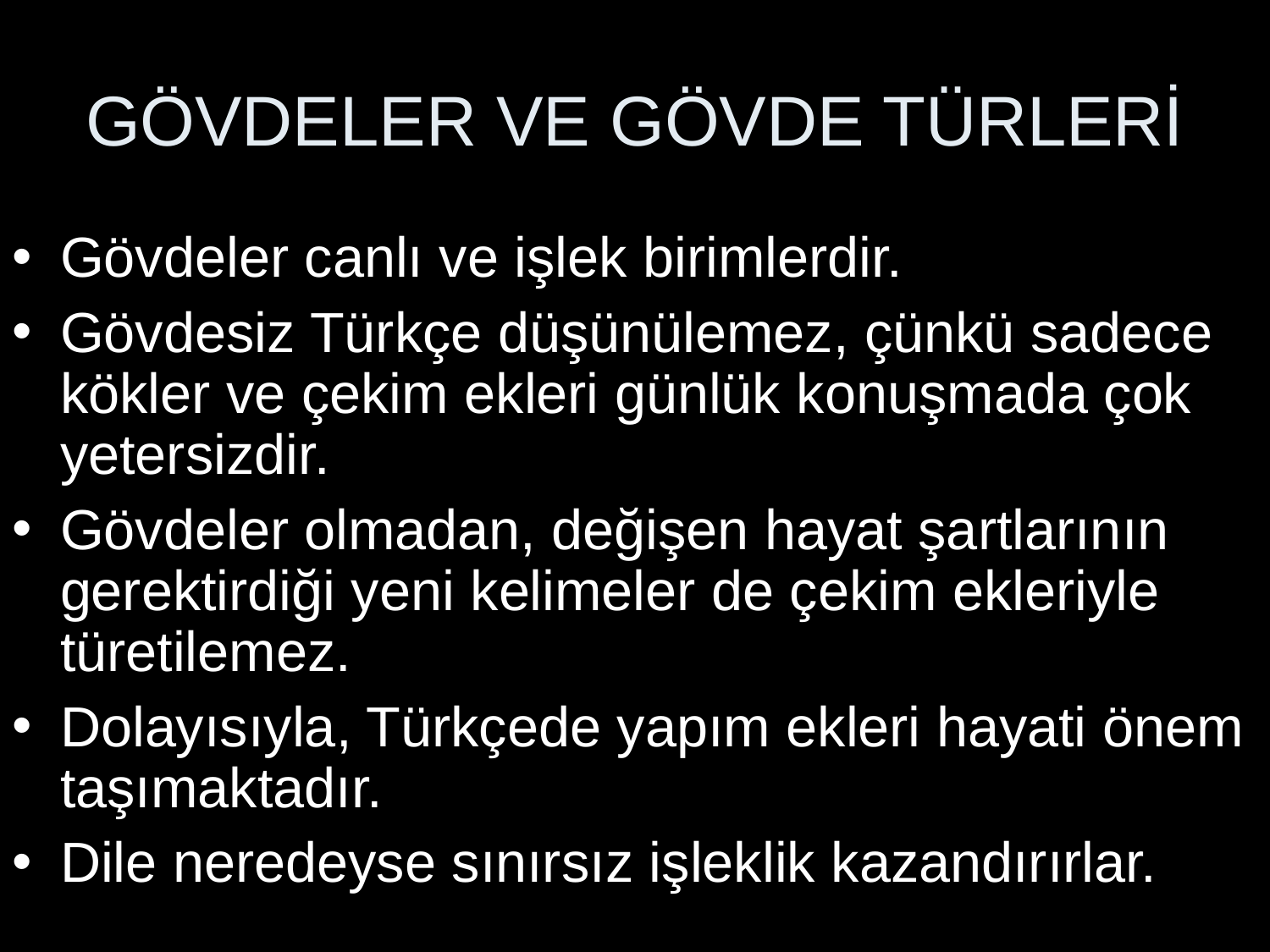

# GÖVDELER VE GÖVDE TÜRLERİ
Gövdeler canlı ve işlek birimlerdir.
Gövdesiz Türkçe düşünülemez, çünkü sadece kökler ve çekim ekleri günlük konuşmada çok yetersizdir.
Gövdeler olmadan, değişen hayat şartlarının gerektirdiği yeni kelimeler de çekim ekleriyle türetilemez.
Dolayısıyla, Türkçede yapım ekleri hayati önem taşımaktadır.
Dile neredeyse sınırsız işleklik kazandırırlar.